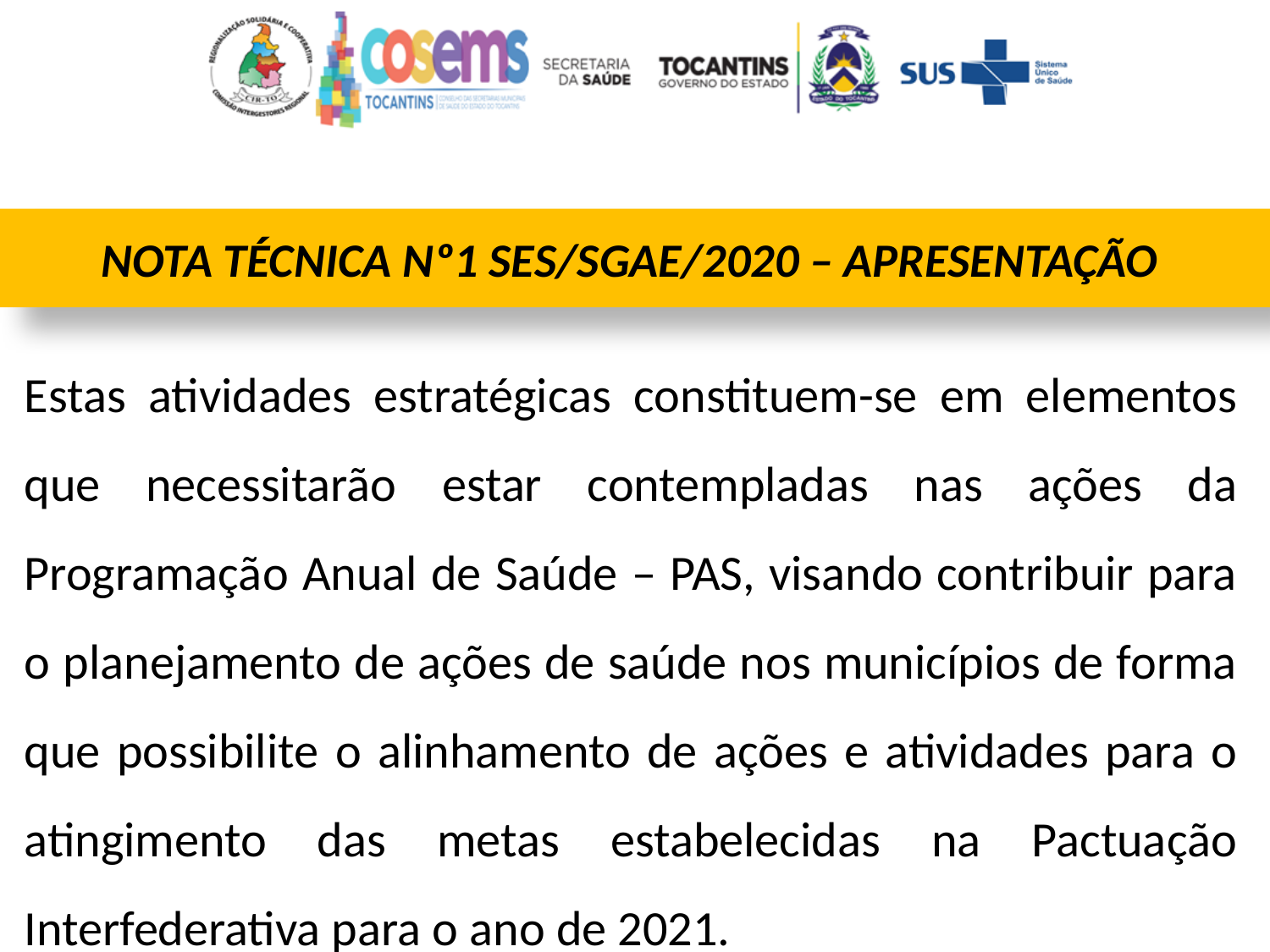

NOTA TÉCNICA Nº1 SES/SGAE/2020 – APRESENTAÇÃO
Estas atividades estratégicas constituem-se em elementos que necessitarão estar contempladas nas ações da Programação Anual de Saúde – PAS, visando contribuir para o planejamento de ações de saúde nos municípios de forma que possibilite o alinhamento de ações e atividades para o atingimento das metas estabelecidas na Pactuação Interfederativa para o ano de 2021.